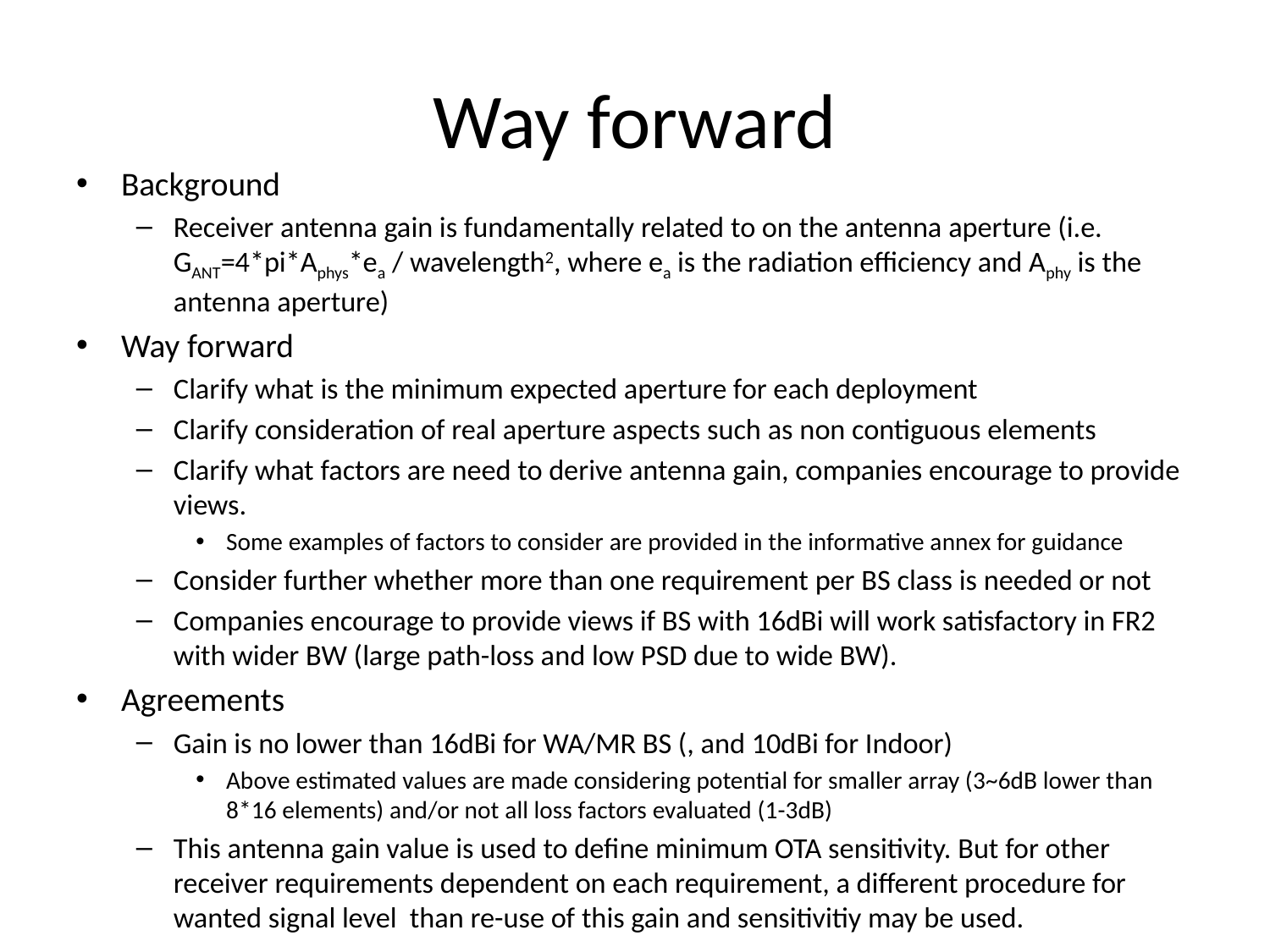

# Way forward
Background
Receiver antenna gain is fundamentally related to on the antenna aperture (i.e. GANT=4*pi*Aphys*ea / wavelength2, where ea is the radiation efficiency and Aphy is the antenna aperture)
Way forward
Clarify what is the minimum expected aperture for each deployment
Clarify consideration of real aperture aspects such as non contiguous elements
Clarify what factors are need to derive antenna gain, companies encourage to provide views.
Some examples of factors to consider are provided in the informative annex for guidance
Consider further whether more than one requirement per BS class is needed or not
Companies encourage to provide views if BS with 16dBi will work satisfactory in FR2 with wider BW (large path-loss and low PSD due to wide BW).
Agreements
Gain is no lower than 16dBi for WA/MR BS (, and 10dBi for Indoor)
Above estimated values are made considering potential for smaller array (3~6dB lower than 8*16 elements) and/or not all loss factors evaluated (1-3dB)
This antenna gain value is used to define minimum OTA sensitivity. But for other receiver requirements dependent on each requirement, a different procedure for wanted signal level  than re-use of this gain and sensitivitiy may be used.